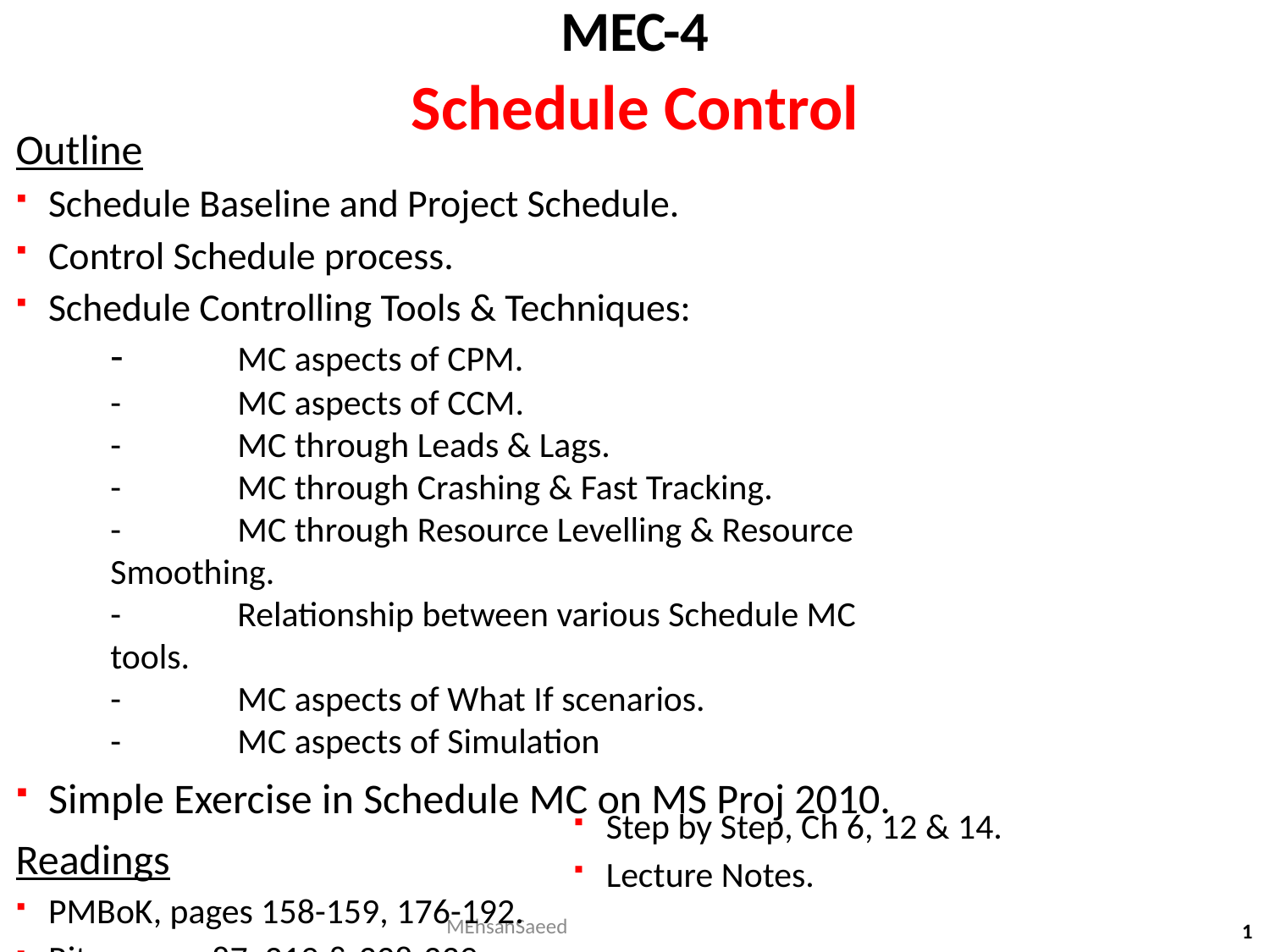

MEC-4
# Schedule Control
Outline
Schedule Baseline and Project Schedule.
Control Schedule process.
Schedule Controlling Tools & Techniques:
-	MC aspects of CPM.
-	MC aspects of CCM.
-	MC through Leads & Lags.
-	MC through Crashing & Fast Tracking.
-	MC through Resource Levelling & Resource Smoothing.
-	Relationship between various Schedule MC tools.
-	MC aspects of What If scenarios.
-	MC aspects of Simulation
Simple Exercise in Schedule MC on MS Proj 2010.
Readings
PMBoK, pages 158-159, 176-192.
Rita, pages 87, 219 & 228-239.
Step by Step, Ch 6, 12 & 14.
Lecture Notes.
MEhsanSaeed
1